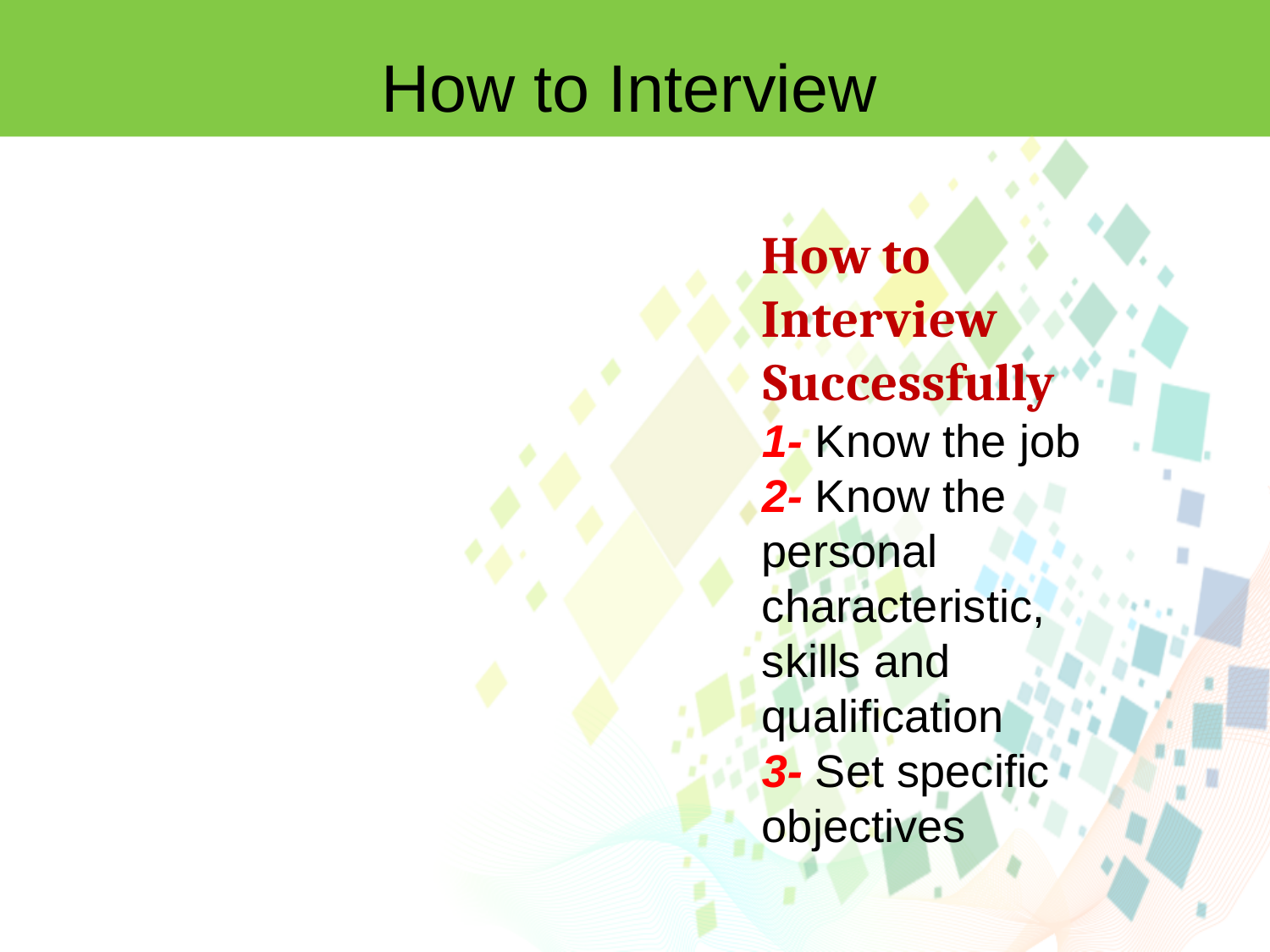

How to Interview
How to Interview Successfully
1- Know the job
2- Know the personal characteristic, skills and qualification
3- Set specific objectives